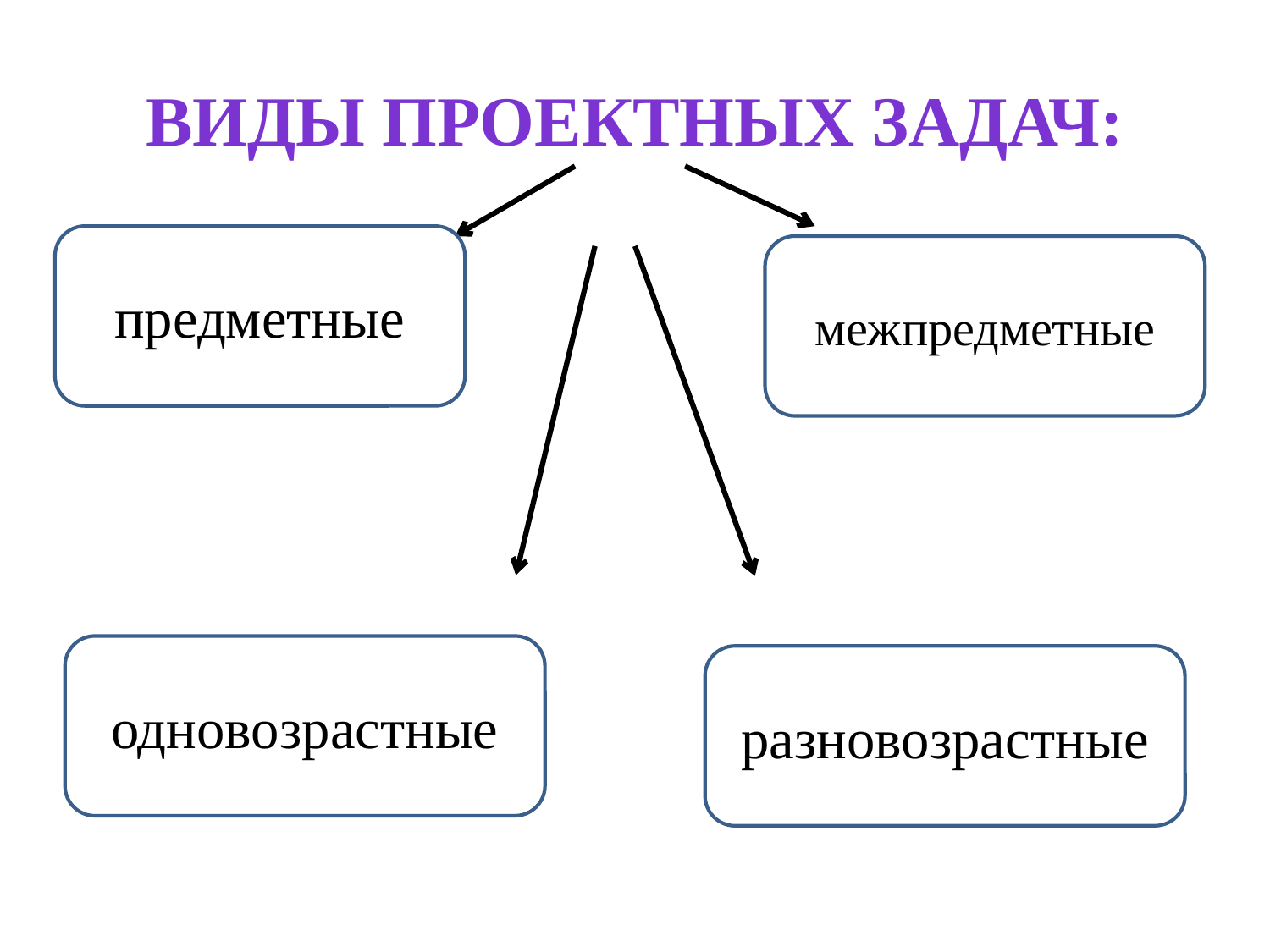

# Виды проектных задач:
предметные
межпредметные
одновозрастные
разновозрастные